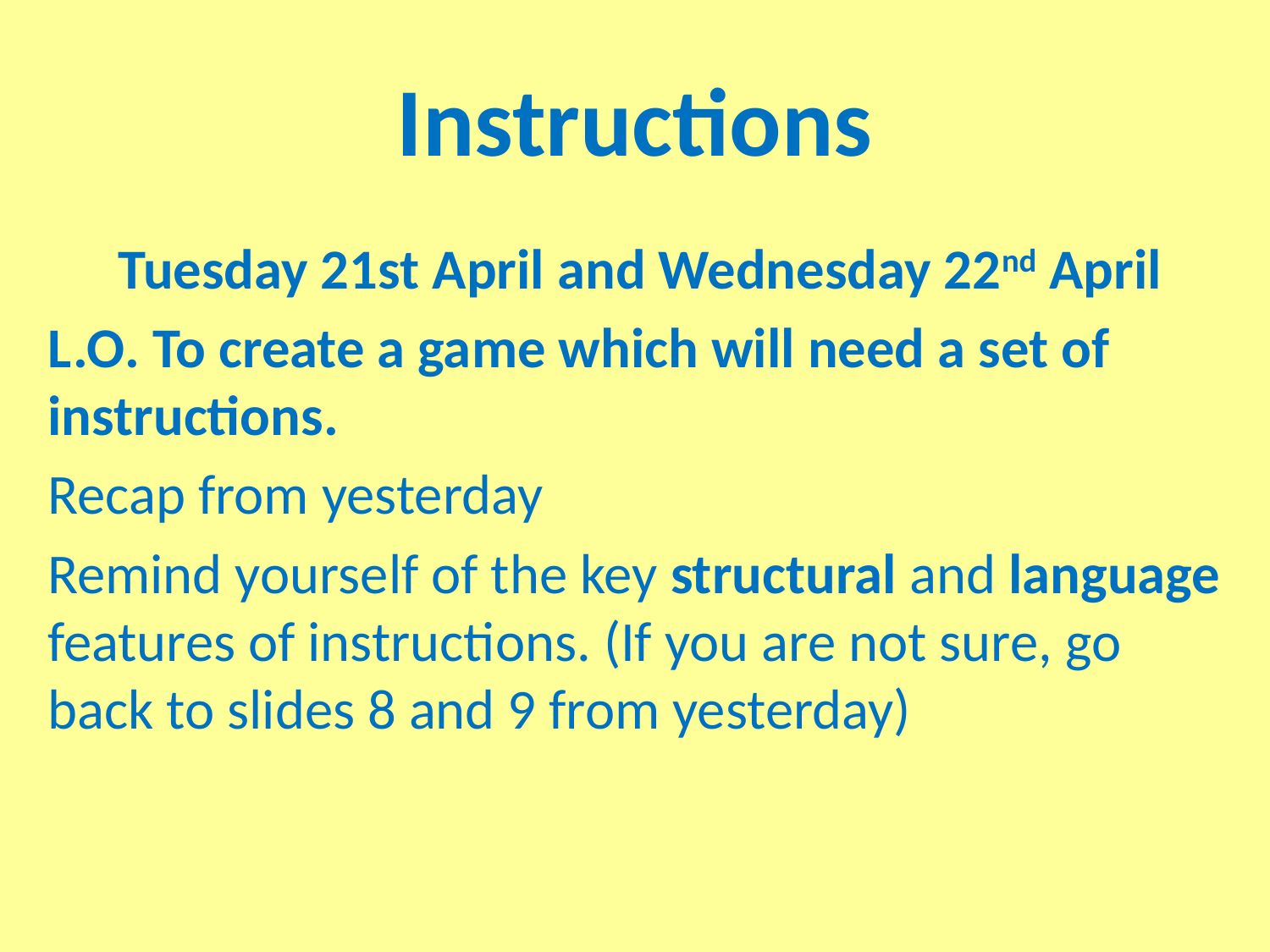

# Instructions
Tuesday 21st April and Wednesday 22nd April
L.O. To create a game which will need a set of instructions.
Recap from yesterday
Remind yourself of the key structural and language features of instructions. (If you are not sure, go back to slides 8 and 9 from yesterday)